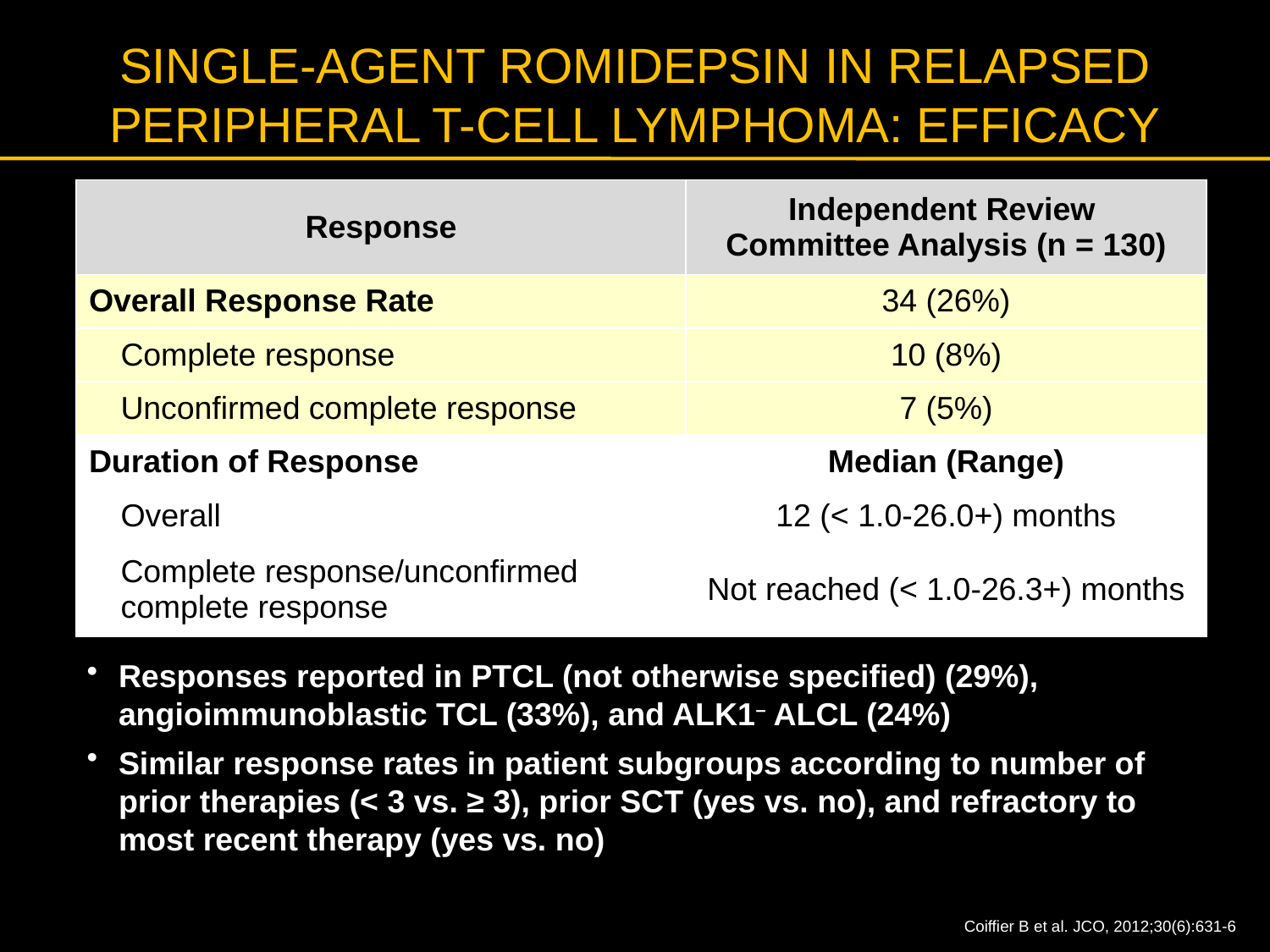

# Single-Agent Romidepsin in Relapsed Peripheral T-Cell Lymphoma: Efficacy
| Response | Independent Review Committee Analysis (n = 130) |
| --- | --- |
| Overall Response Rate | 34 (26%) |
| Complete response | 10 (8%) |
| Unconfirmed complete response | 7 (5%) |
| Duration of Response | Median (Range) |
| Overall | 12 (< 1.0-26.0+) months |
| Complete response/unconfirmed complete response | Not reached (< 1.0-26.3+) months |
Responses reported in PTCL (not otherwise specified) (29%), angioimmunoblastic TCL (33%), and ALK1– ALCL (24%)
Similar response rates in patient subgroups according to number of prior therapies (< 3 vs. ≥ 3), prior SCT (yes vs. no), and refractory to most recent therapy (yes vs. no)
Coiffier B et al. JCO, 2012;30(6):631-6